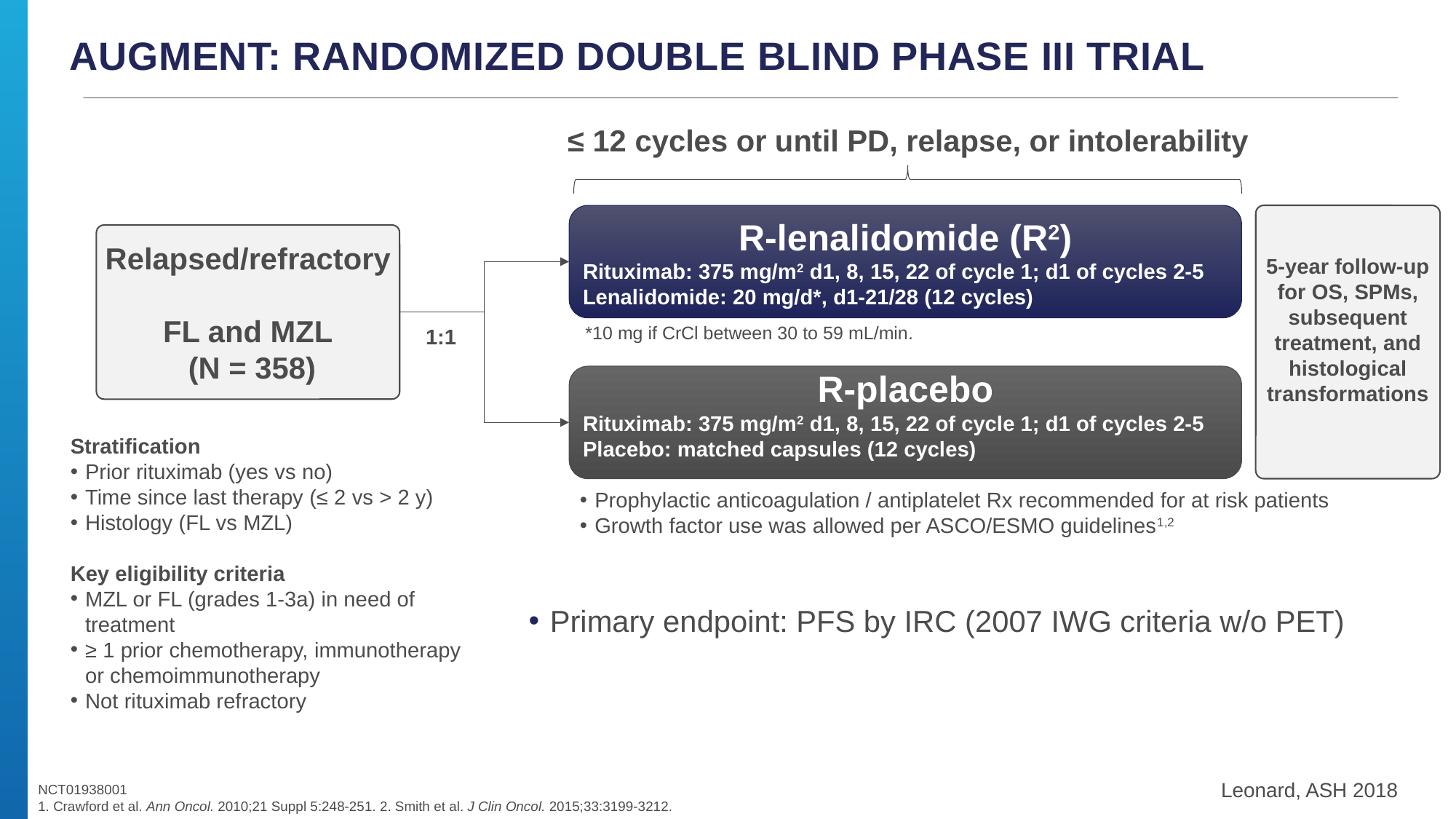

# AUGMENT: Randomized double blind phase III trial
≤ 12 cycles or until PD, relapse, or intolerability
R-lenalidomide (R2)
Rituximab: 375 mg/m2 d1, 8, 15, 22 of cycle 1; d1 of cycles 2-5
Lenalidomide: 20 mg/d*, d1-21/28 (12 cycles)
5-year follow-up for OS, SPMs, subsequent treatment, and histological transformations

Relapsed/refractory
FL and MZL
 (N = 358)
*10 mg if CrCl between 30 to 59 mL/min.
1:1
R-placebo
Rituximab: 375 mg/m2 d1, 8, 15, 22 of cycle 1; d1 of cycles 2-5
Placebo: matched capsules (12 cycles)

Stratification
Prior rituximab (yes vs no)
Time since last therapy (≤ 2 vs > 2 y)
Histology (FL vs MZL)

Key eligibility criteria
MZL or FL (grades 1-3a) in need of treatment
≥ 1 prior chemotherapy, immunotherapy or chemoimmunotherapy
Not rituximab refractory
Prophylactic anticoagulation / antiplatelet Rx recommended for at risk patients
Growth factor use was allowed per ASCO/ESMO guidelines1,2
Primary endpoint: PFS by IRC (2007 IWG criteria w/o PET)

Leonard, ASH 2018
NCT01938001
1. Crawford et al. Ann Oncol. 2010;21 Suppl 5:248-251. 2. Smith et al. J Clin Oncol. 2015;33:3199-3212.